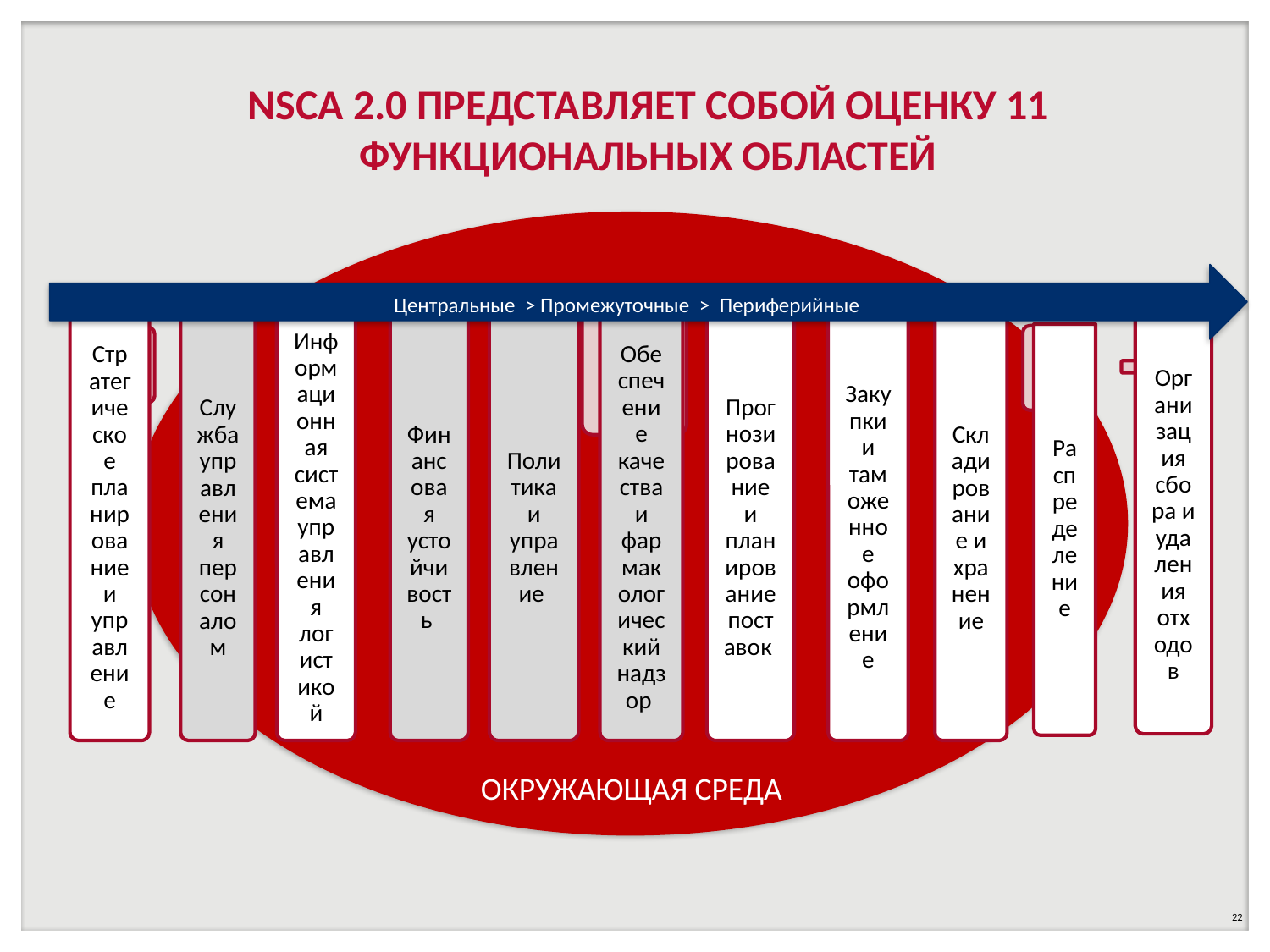

# NSCA 2.0 ПРЕДСТАВЛЯЕТ СОБОЙ ОЦЕНКУ 11 ФУНКЦИОНАЛЬНЫХ ОБЛАСТЕЙ

Центральные  > Промежуточные  >  Периферийные
Стратегическое планирование и управление
Служба управления персоналом
Информационная система управления логистикой
Финансовая устойчивость
Политика и управление
Обеспечение качества и фармакологический надзор
Прогнозирование и планирование поставок
Закупки и таможенное оформление
Складирование и хранение
Распределение
Организация сбора и удаления отходов
ОКРУЖАЮЩАЯ СРЕДА
22